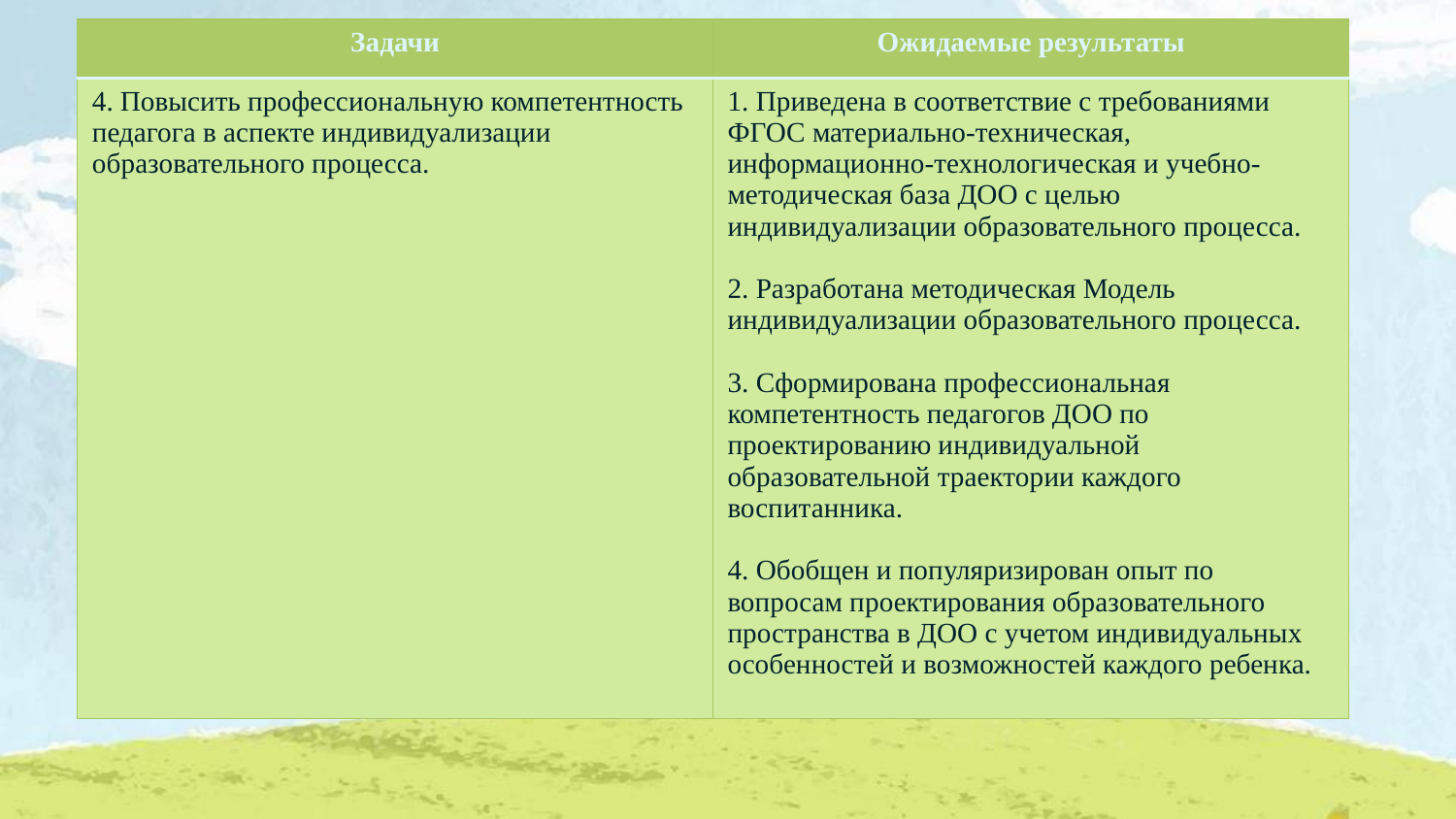

| Задачи | Ожидаемые результаты |
| --- | --- |
| 4. Повысить профессиональную компетентность педагога в аспекте индивидуализации образовательного процесса. | 1. Приведена в соответствие с требованиями ФГОС материально-техническая, информационно-технологическая и учебно-методическая база ДОО с целью индивидуализации образовательного процесса. 2. Разработана методическая Модель индивидуализации образовательного процесса. 3. Сформирована профессиональная компетентность педагогов ДОО по проектированию индивидуальной образовательной траектории каждого воспитанника. 4. Обобщен и популяризирован опыт по вопросам проектирования образовательного пространства в ДОО с учетом индивидуальных особенностей и возможностей каждого ребенка. |